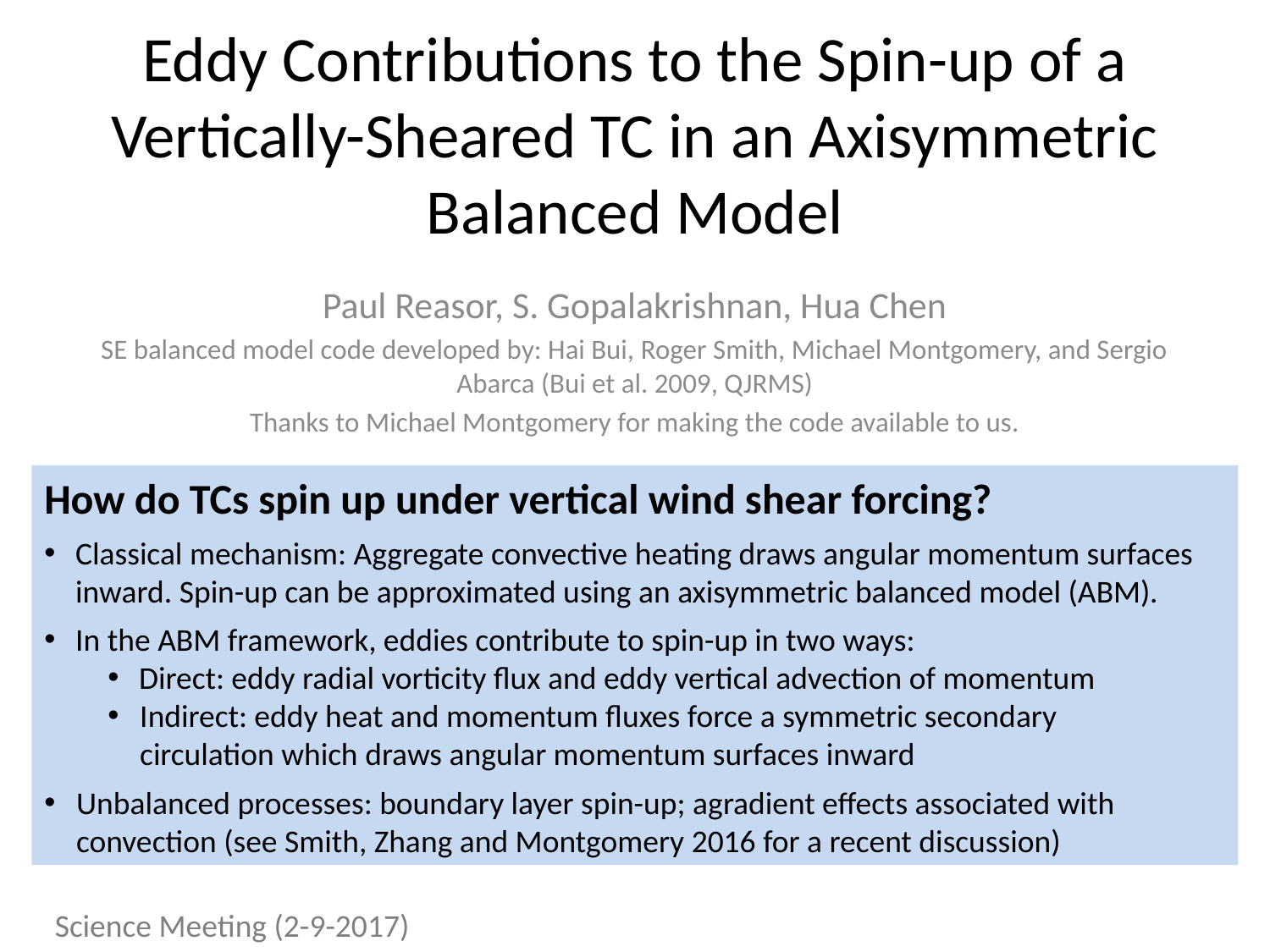

# Eddy Contributions to the Spin-up of a Vertically-Sheared TC in an Axisymmetric Balanced Model
Paul Reasor, S. Gopalakrishnan, Hua Chen
SE balanced model code developed by: Hai Bui, Roger Smith, Michael Montgomery, and Sergio Abarca (Bui et al. 2009, QJRMS)
Thanks to Michael Montgomery for making the code available to us.
How do TCs spin up under vertical wind shear forcing?
Classical mechanism: Aggregate convective heating draws angular momentum surfaces inward. Spin-up can be approximated using an axisymmetric balanced model (ABM).
In the ABM framework, eddies contribute to spin-up in two ways:
Direct: eddy radial vorticity flux and eddy vertical advection of momentum
Indirect: eddy heat and momentum fluxes force a symmetric secondary 	circulation which draws angular momentum surfaces inward
Unbalanced processes: boundary layer spin-up; agradient effects associated with convection (see Smith, Zhang and Montgomery 2016 for a recent discussion)
Science Meeting (2-9-2017)